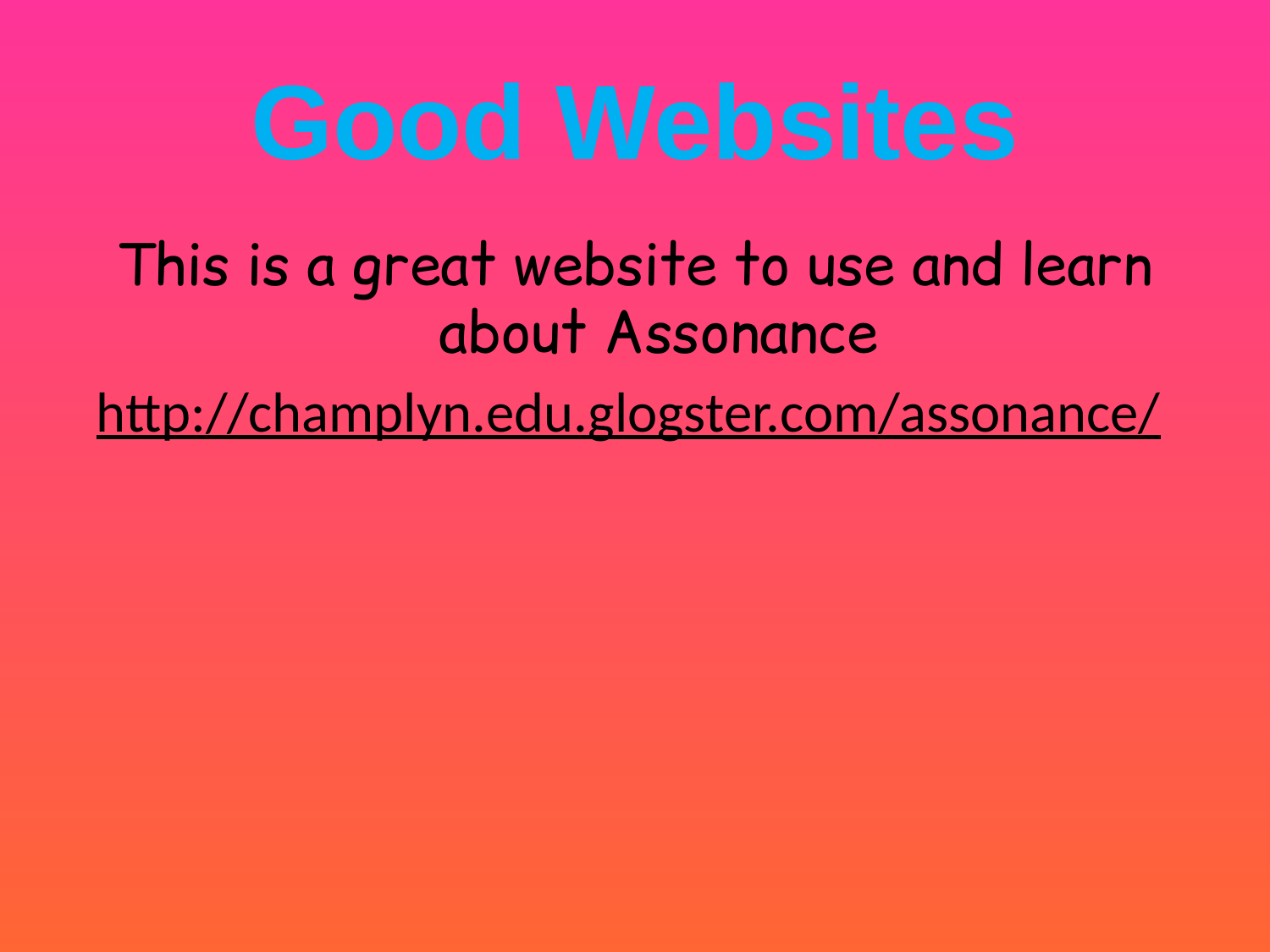

# Good Websites
This is a great website to use and learn about Assonance
http://champlyn.edu.glogster.com/assonance/